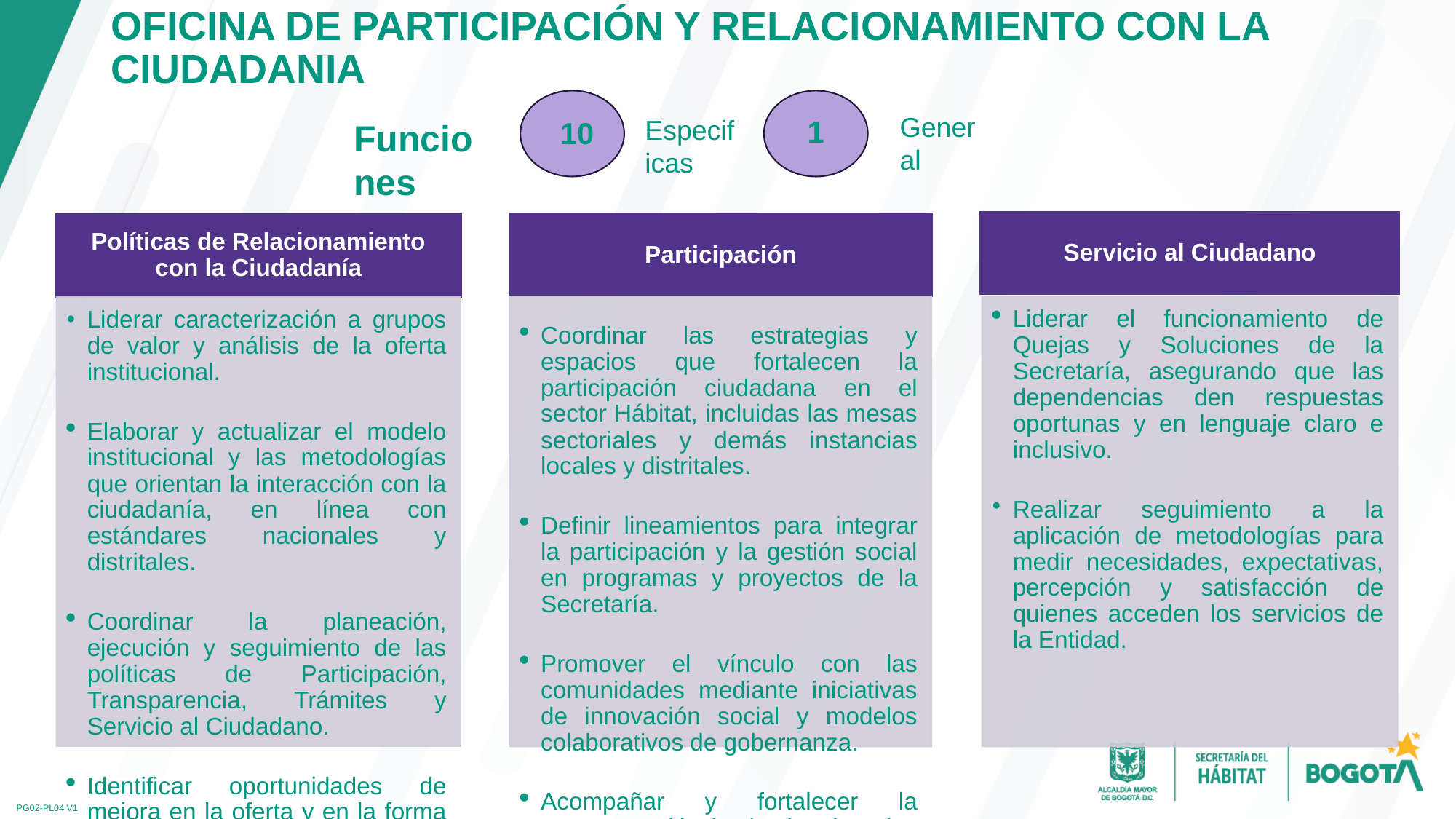

# OFICINA DE PARTICIPACIÓN Y RELACIONAMIENTO CON LA CIUDADANIA

General
1
Especificas
10
Funciones
Políticas de Relacionamiento con la Ciudadanía
Liderar caracterización a grupos de valor y análisis de la oferta institucional.

Elaborar y actualizar el modelo institucional y las metodologías que orientan la interacción con la ciudadanía, en línea con estándares nacionales y distritales.

Coordinar la planeación, ejecución y seguimiento de las políticas de Participación, Transparencia, Trámites y Servicio al Ciudadano.

Identificar oportunidades de mejora en la oferta y en la forma como la Secretaría se relaciona con la ciudadanía, a partir de los resultados del modelo, la estrategia y las inquietudes o aportes de los grupos de valor.
Participación

Coordinar las estrategias y espacios que fortalecen la participación ciudadana en el sector Hábitat, incluidas las mesas sectoriales y demás instancias locales y distritales.

Definir lineamientos para integrar la participación y la gestión social en programas y proyectos de la Secretaría.

Promover el vínculo con las comunidades mediante iniciativas de innovación social y modelos colaborativos de gobernanza.

Acompañar y fortalecer la representación institucional en los espacios de participación existentes.
Servicio al Ciudadano
Liderar el funcionamiento de Quejas y Soluciones de la Secretaría, asegurando que las dependencias den respuestas oportunas y en lenguaje claro e inclusivo.

Realizar seguimiento a la aplicación de metodologías para medir necesidades, expectativas, percepción y satisfacción de quienes acceden los servicios de la Entidad.
PG02-PL04 V1